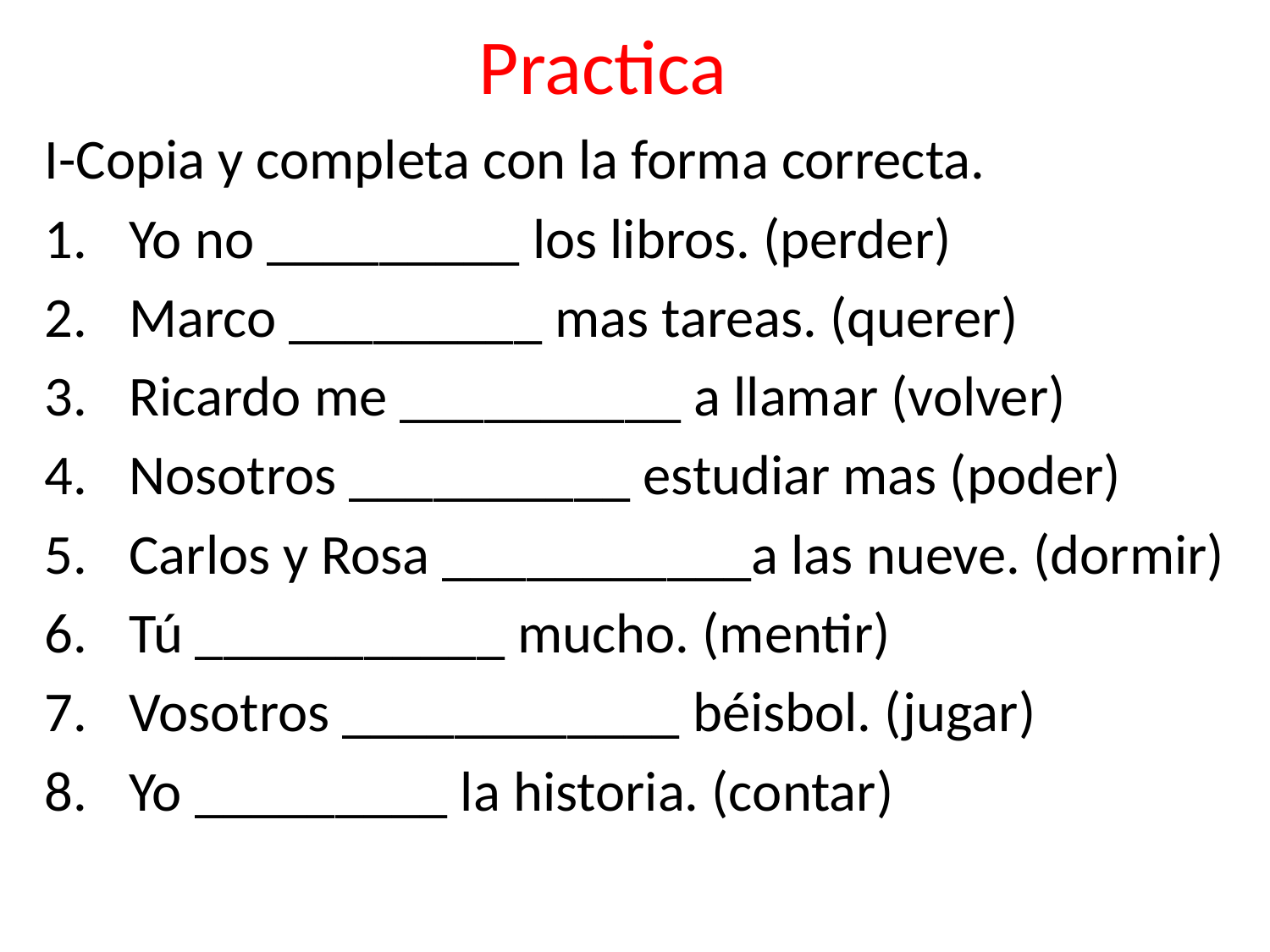

# Practica
I-Copia y completa con la forma correcta.
Yo no _________ los libros. (perder)
Marco _________ mas tareas. (querer)
Ricardo me __________ a llamar (volver)
Nosotros __________ estudiar mas (poder)
Carlos y Rosa ___________a las nueve. (dormir)
Tú ___________ mucho. (mentir)
Vosotros ____________ béisbol. (jugar)
Yo _________ la historia. (contar)